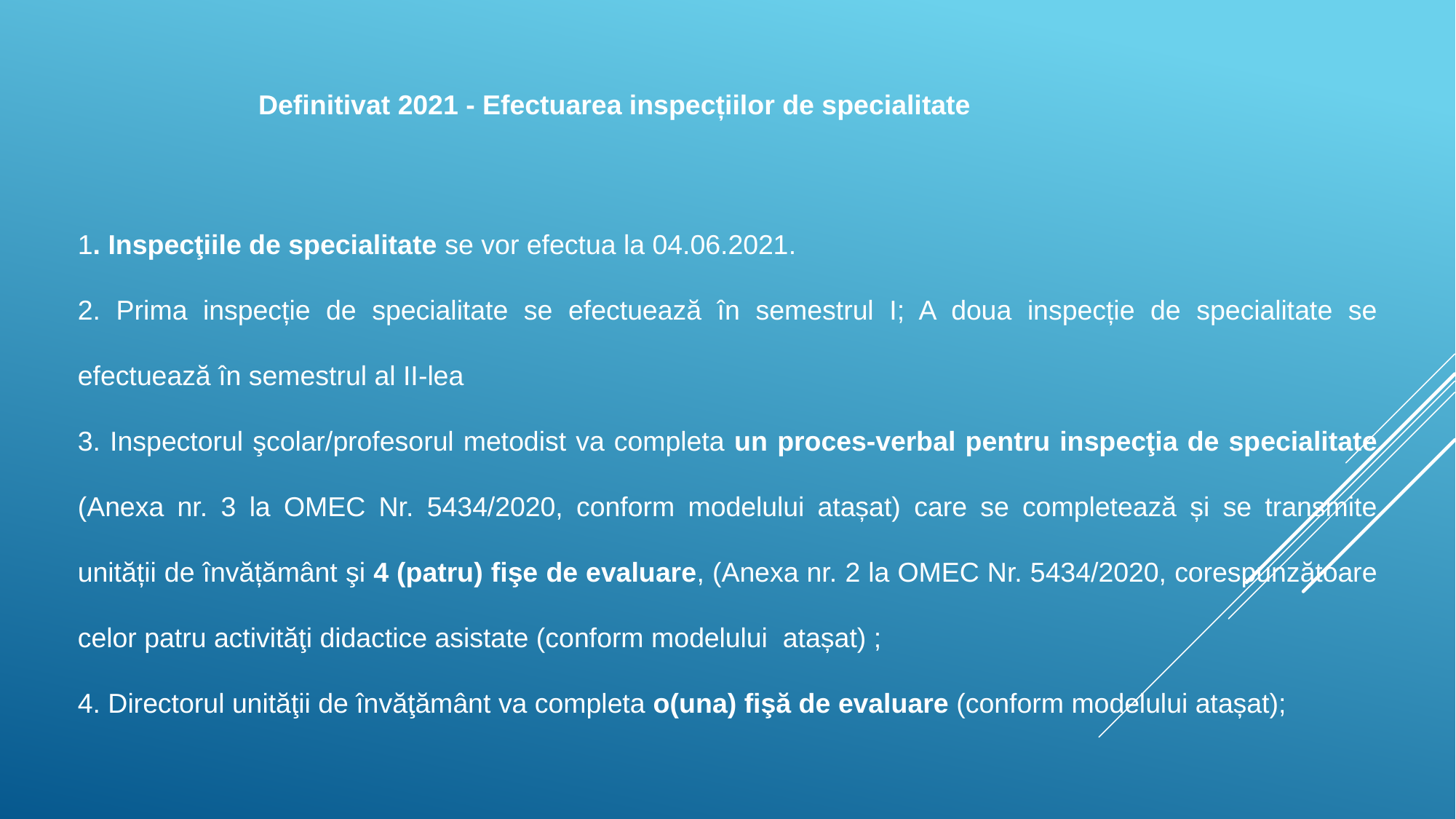

Definitivat 2021 - Efectuarea inspecțiilor de specialitate
1. Inspecţiile de specialitate se vor efectua la 04.06.2021.
2. Prima inspecție de specialitate se efectuează în semestrul I; A doua inspecție de specialitate se efectuează în semestrul al II-lea
3. Inspectorul şcolar/profesorul metodist va completa un proces-verbal pentru inspecţia de specialitate (Anexa nr. 3 la OMEC Nr. 5434/2020, conform modelului atașat) care se completează și se transmite unității de învățământ şi 4 (patru) fişe de evaluare, (Anexa nr. 2 la OMEC Nr. 5434/2020, corespunzătoare celor patru activităţi didactice asistate (conform modelului  atașat) ;
4. Directorul unităţii de învăţământ va completa o(una) fişă de evaluare (conform modelului atașat);